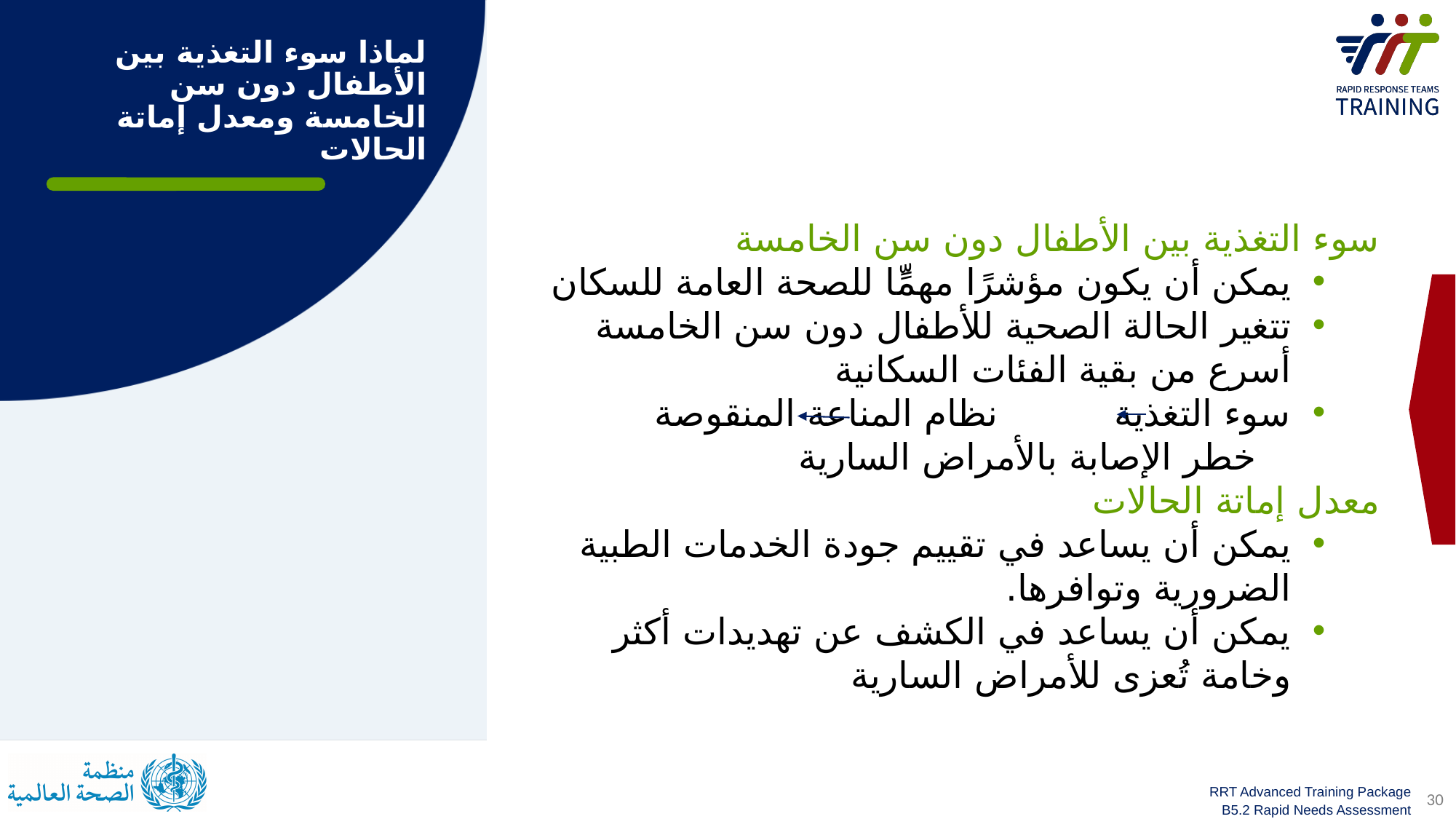

لماذا سوء التغذية بين الأطفال دون سن الخامسة ومعدل إماتة الحالات
سوء التغذية بين الأطفال دون سن الخامسة
يمكن أن يكون مؤشرًا مهمًّا للصحة العامة للسكان
تتغير الحالة الصحية للأطفال دون سن الخامسة أسرع من بقية الفئات السكانية
سوء التغذية          نظام المناعة المنقوصة               خطر الإصابة بالأمراض السارية
معدل إماتة الحالات
يمكن أن يساعد في تقييم جودة الخدمات الطبية الضرورية وتوافرها.
يمكن أن يساعد في الكشف عن تهديدات أكثر وخامة تُعزى للأمراض السارية